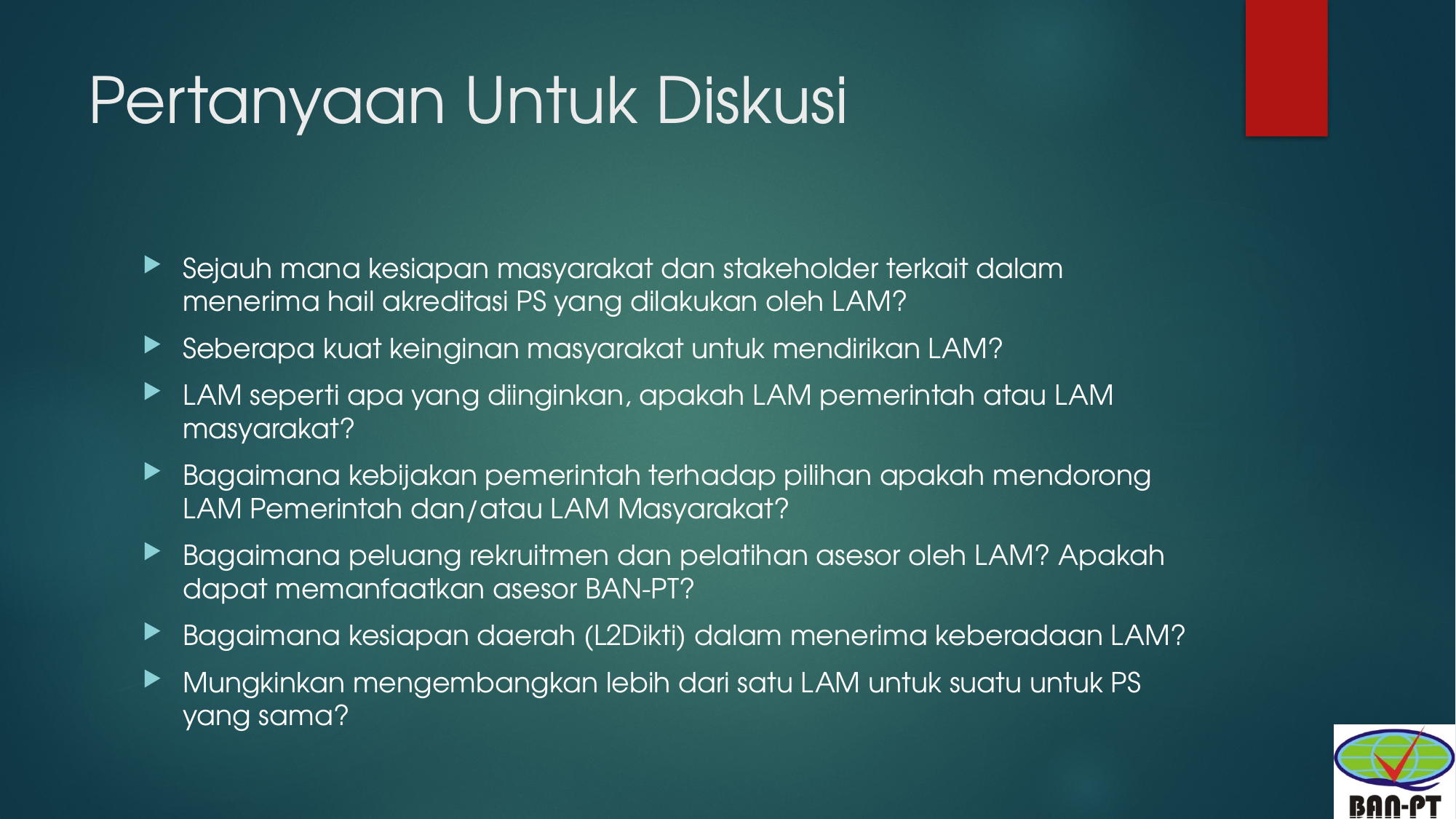

# Pertanyaan Untuk Diskusi
Sejauh mana kesiapan masyarakat dan stakeholder terkait dalam menerima hail akreditasi PS yang dilakukan oleh LAM?
Seberapa kuat keinginan masyarakat untuk mendirikan LAM?
LAM seperti apa yang diinginkan, apakah LAM pemerintah atau LAM masyarakat?
Bagaimana kebijakan pemerintah terhadap pilihan apakah mendorong LAM Pemerintah dan/atau LAM Masyarakat?
Bagaimana peluang rekruitmen dan pelatihan asesor oleh LAM? Apakah dapat memanfaatkan asesor BAN-PT?
Bagaimana kesiapan daerah (L2Dikti) dalam menerima keberadaan LAM?
Mungkinkan mengembangkan lebih dari satu LAM untuk suatu untuk PS yang sama?